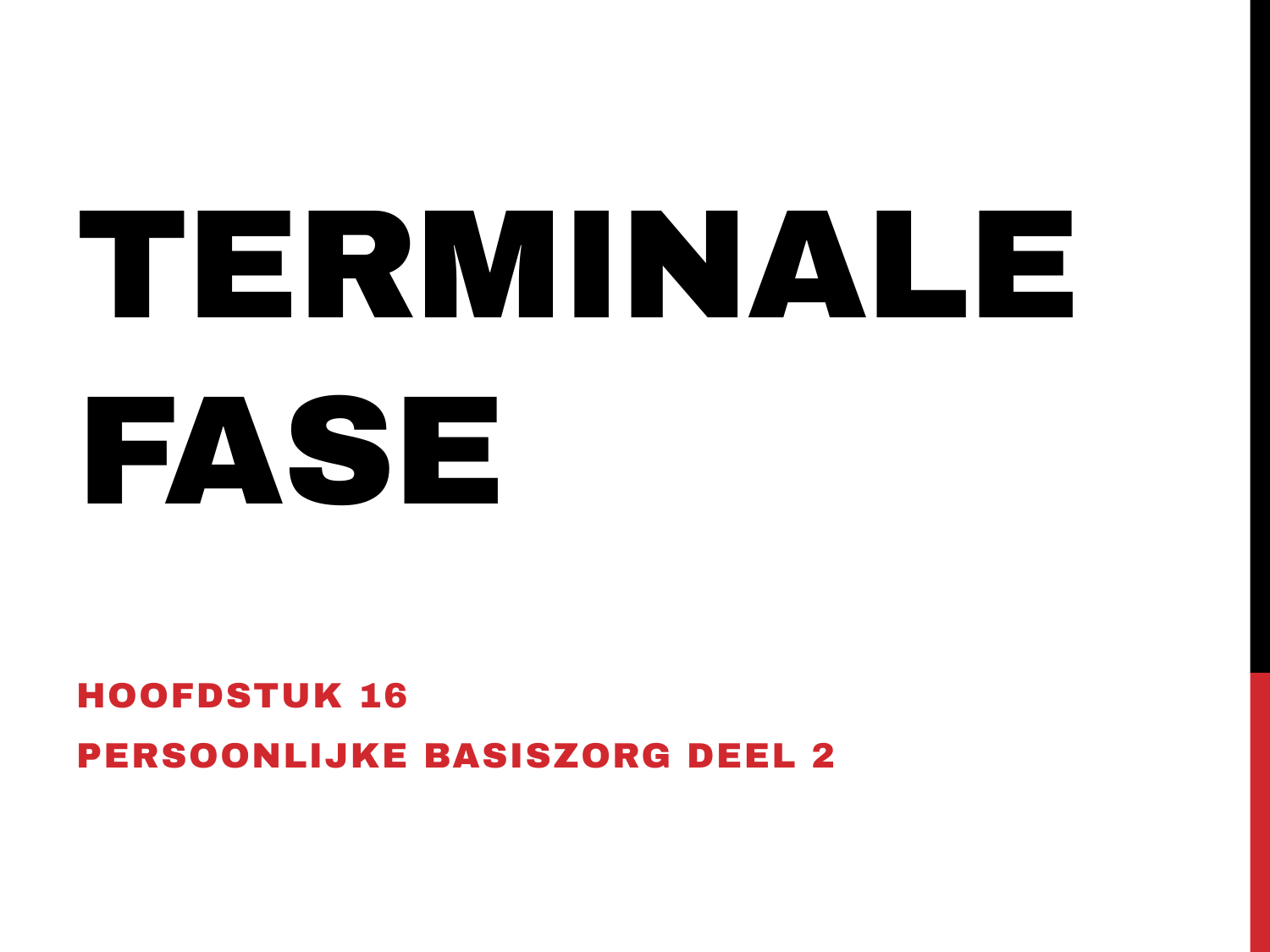

# Terminale fase
Hoofdstuk 16
Persoonlijke basiszorg deel 2